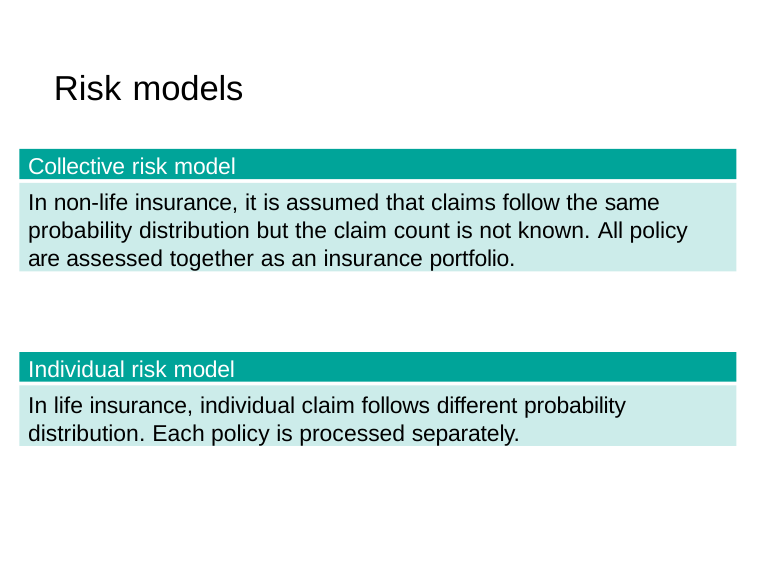

# Risk models
Collective risk model
In non-life insurance, it is assumed that claims follow the same probability distribution but the claim count is not known. All policy are assessed together as an insurance portfolio.
Individual risk model
In life insurance, individual claim follows different probability distribution. Each policy is processed separately.